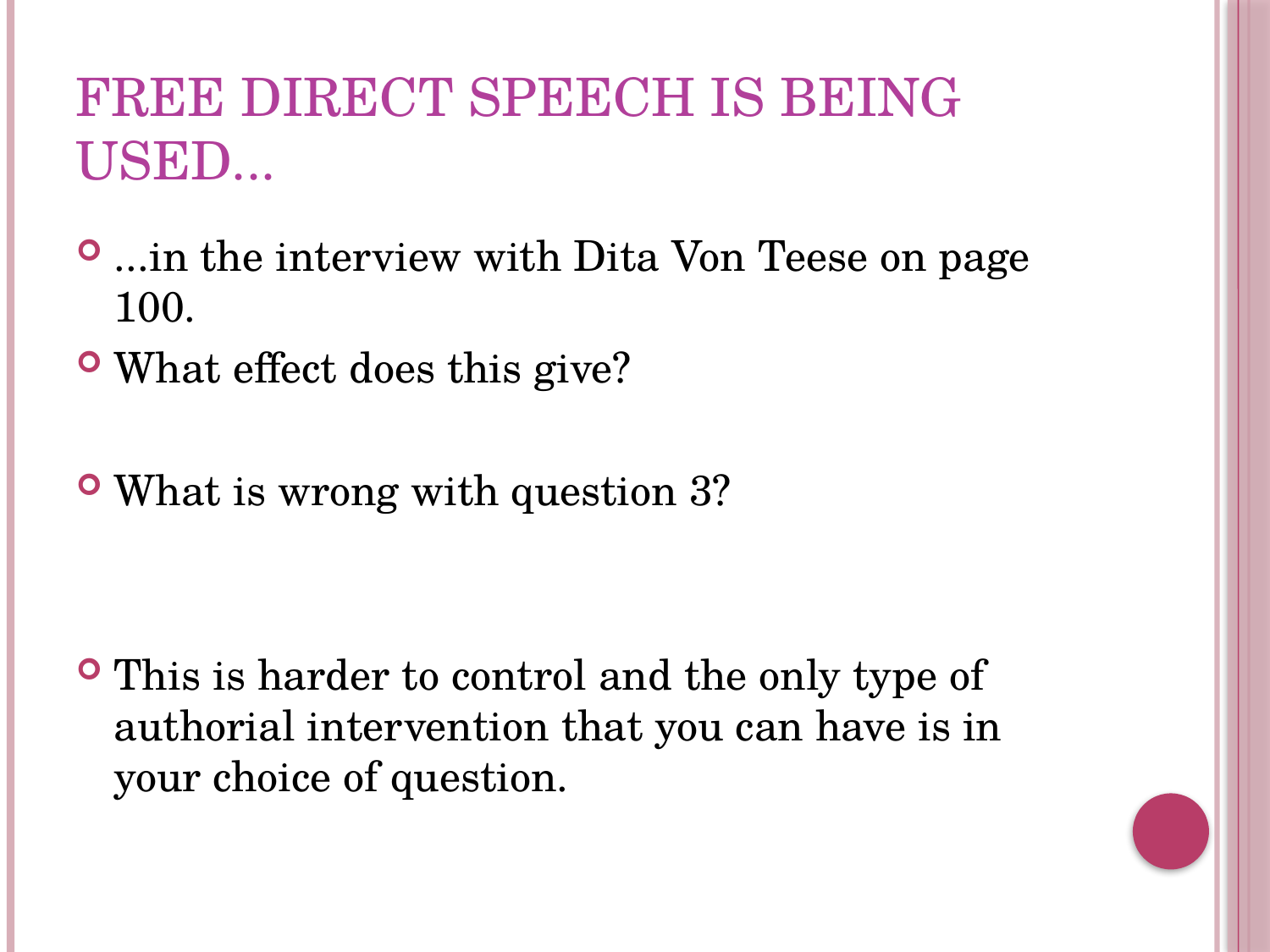

# Free Direct Speech is being used...
...in the interview with Dita Von Teese on page 100.
What effect does this give?

What is wrong with question 3?

This is harder to control and the only type of authorial intervention that you can have is in your choice of question.